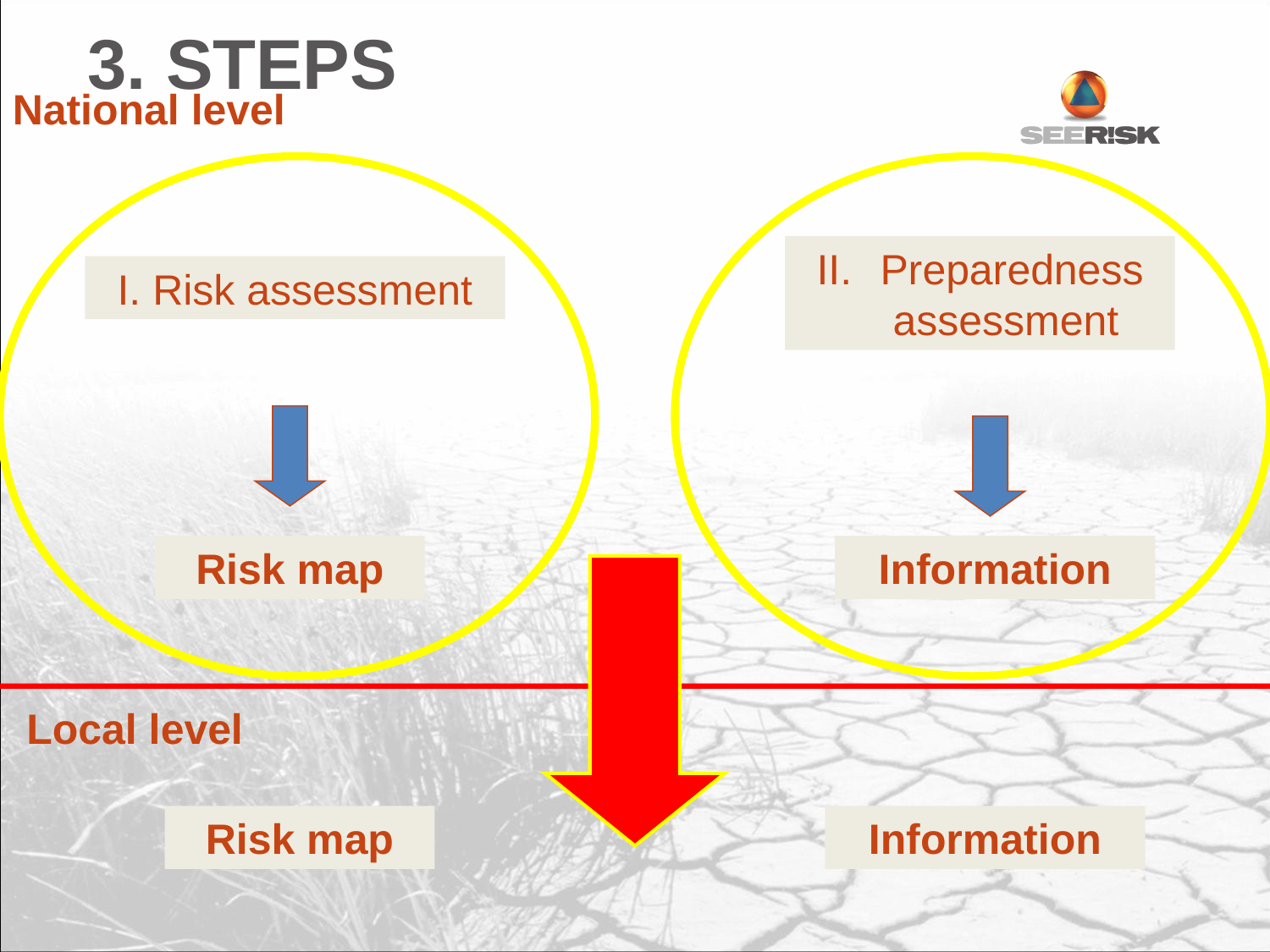

# 3. STEPS
National level

Preparedness assessment
I. Risk assessment

Risk map
Information

Local level
Risk map
Information